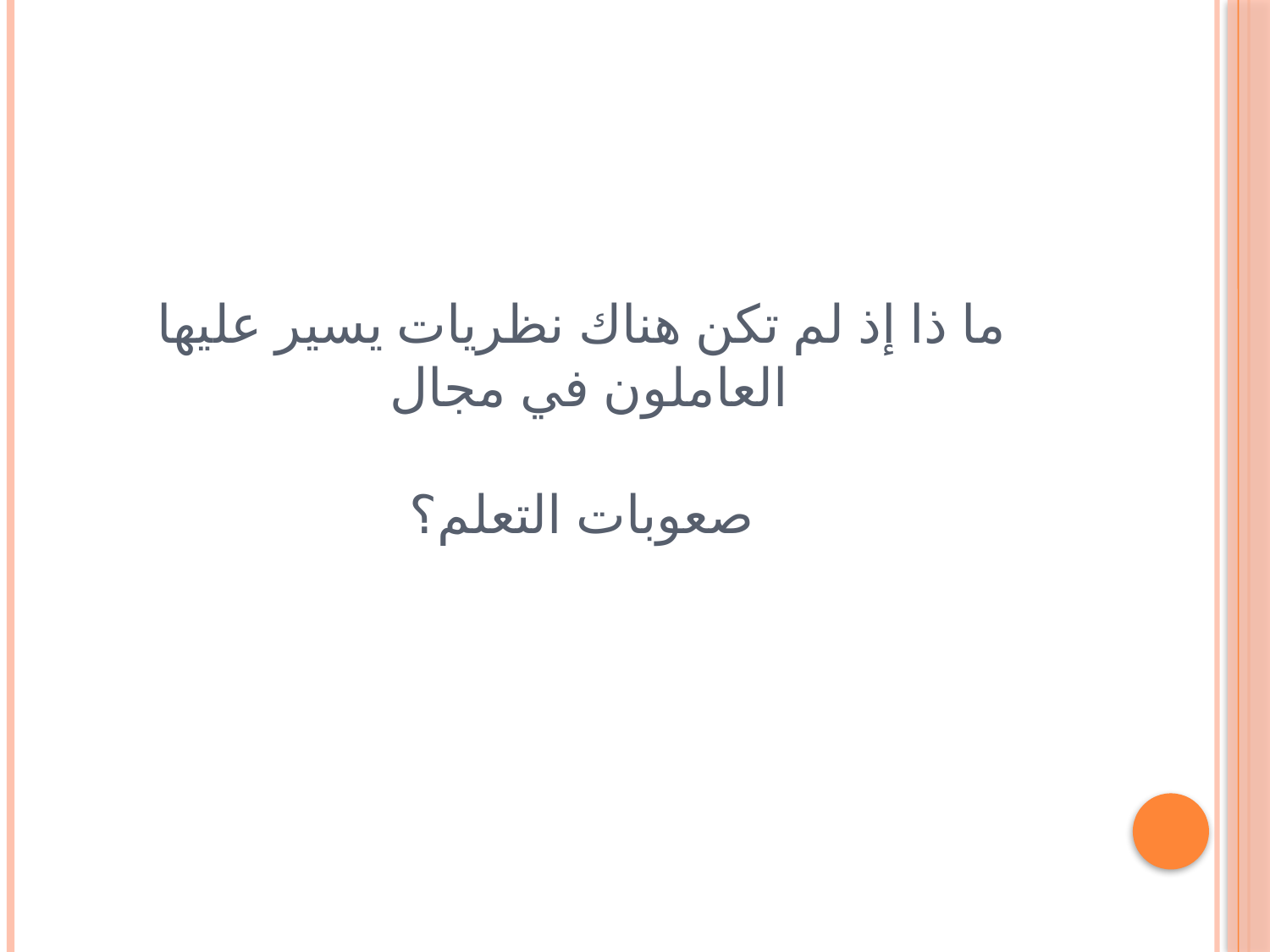

# ما ذا إذ لم تكن هناك نظريات يسير عليها العاملون في مجال صعوبات التعلم؟